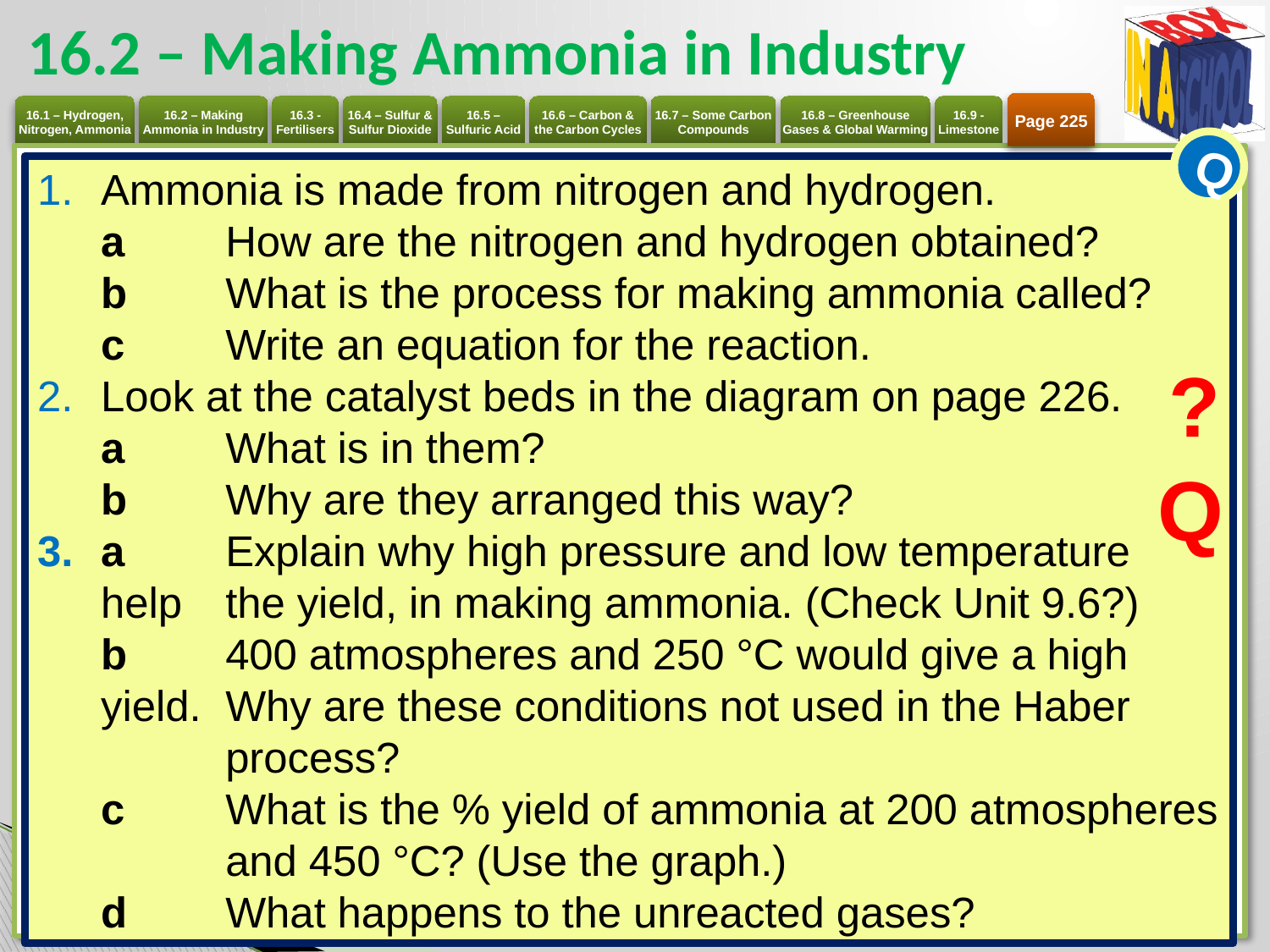

# 16.2 – Making Ammonia in Industry
Page 225
Q
Ammonia is made from nitrogen and hydrogen.
a 	How are the nitrogen and hydrogen obtained?
b 	What is the process for making ammonia called?
c 	Write an equation for the reaction.
Look at the catalyst beds in the diagram on page 226.
a 	What is in them?
b 	Why are they arranged this way?
a 	Explain why high pressure and low temperature help 	the yield, in making ammonia. (Check Unit 9.6?)
b 	400 atmospheres and 250 °C would give a high yield. 	Why are these conditions not used in the Haber 	process?
c 	What is the % yield of ammonia at 200 atmospheres 	and 450 °C? (Use the graph.)
d 	What happens to the unreacted gases?
?
Q